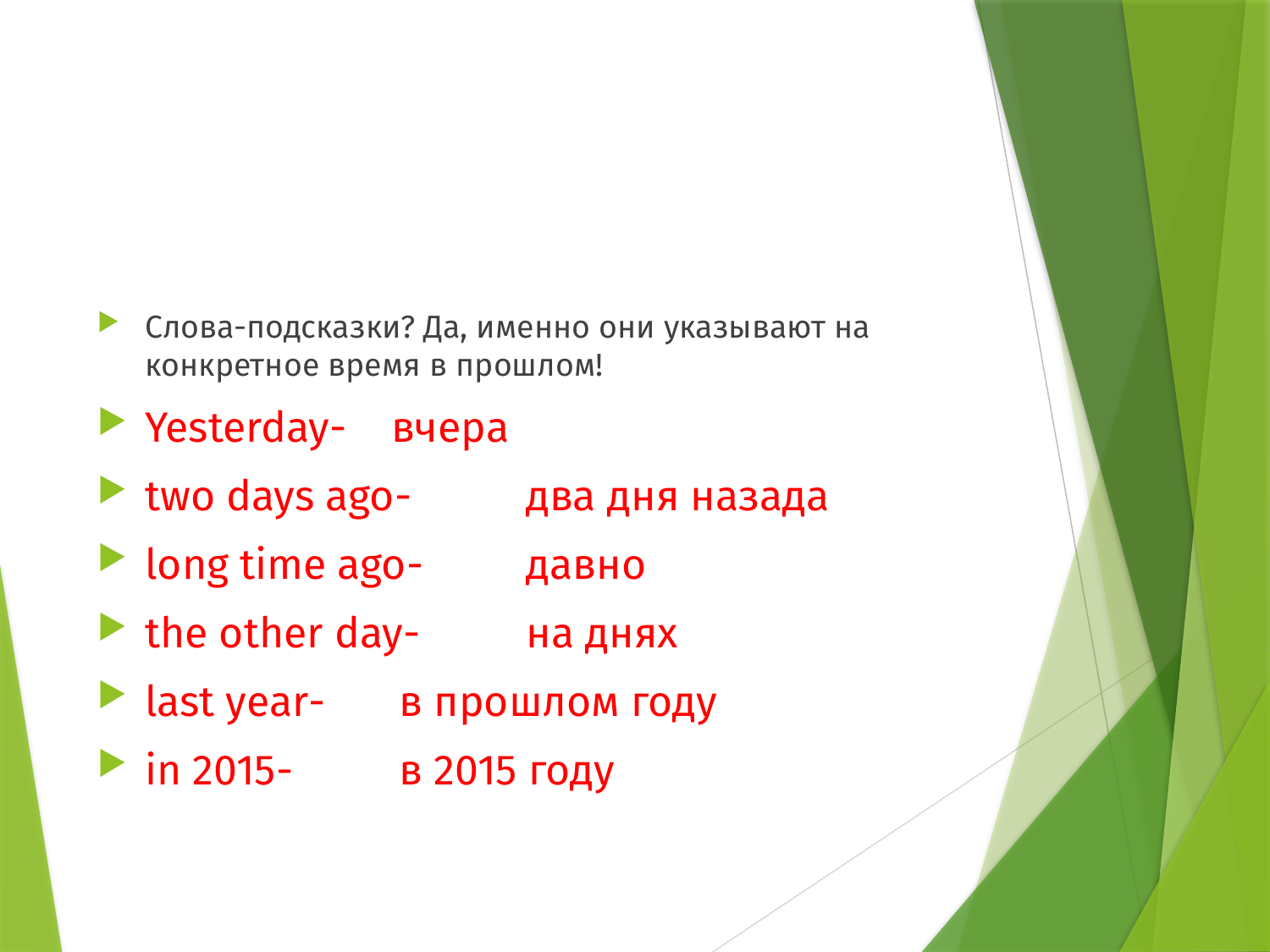

#
Cлова-подсказки? Да, именно они указывают на конкретное время в прошлом!
Yesterday-    вчера
two days ago-	два дня назадa
long time ago-	давно
the other day-	на днях
last year-	в прошлом году
in 2015-	в 2015 году